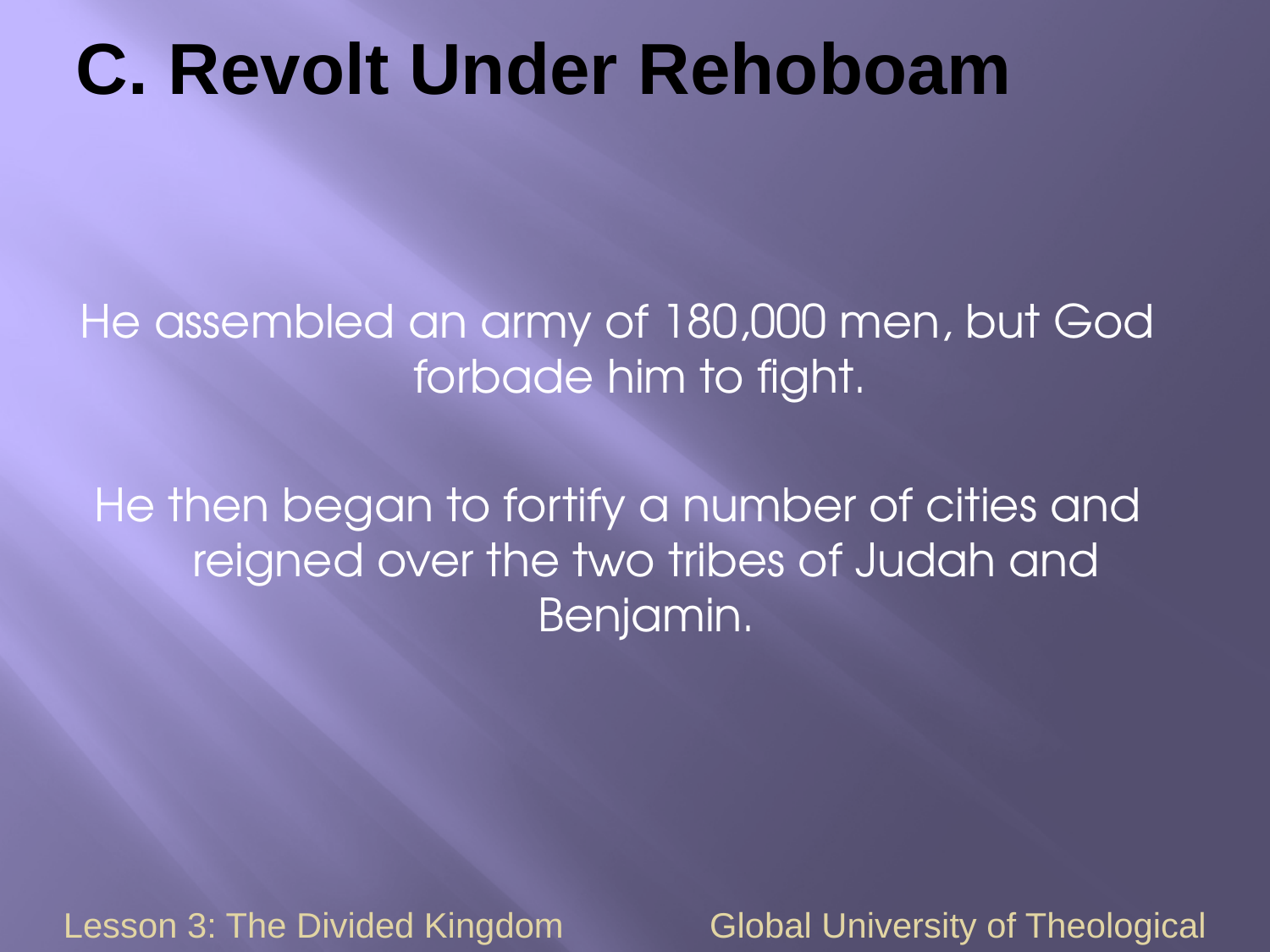

# C. Revolt Under Rehoboam
He assembled an army of 180,000 men, but God forbade him to fight.

He then began to fortify a number of cities and reigned over the two tribes of Judah and Benjamin.
Lesson 3: The Divided Kingdom               Global University of Theological Studies